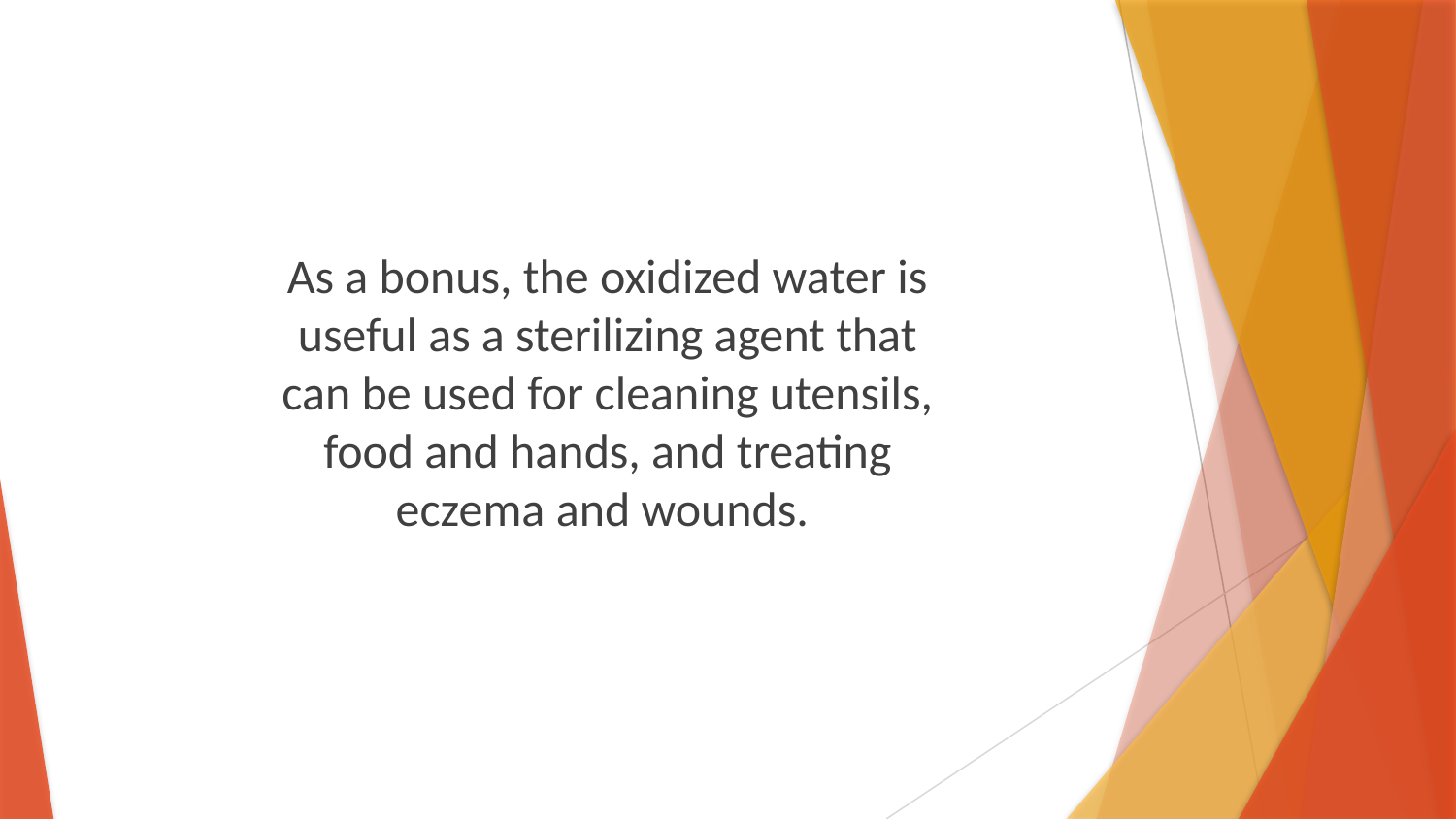

As a bonus, the oxidized water is useful as a sterilizing agent that can be used for cleaning utensils, food and hands, and treating eczema and wounds.